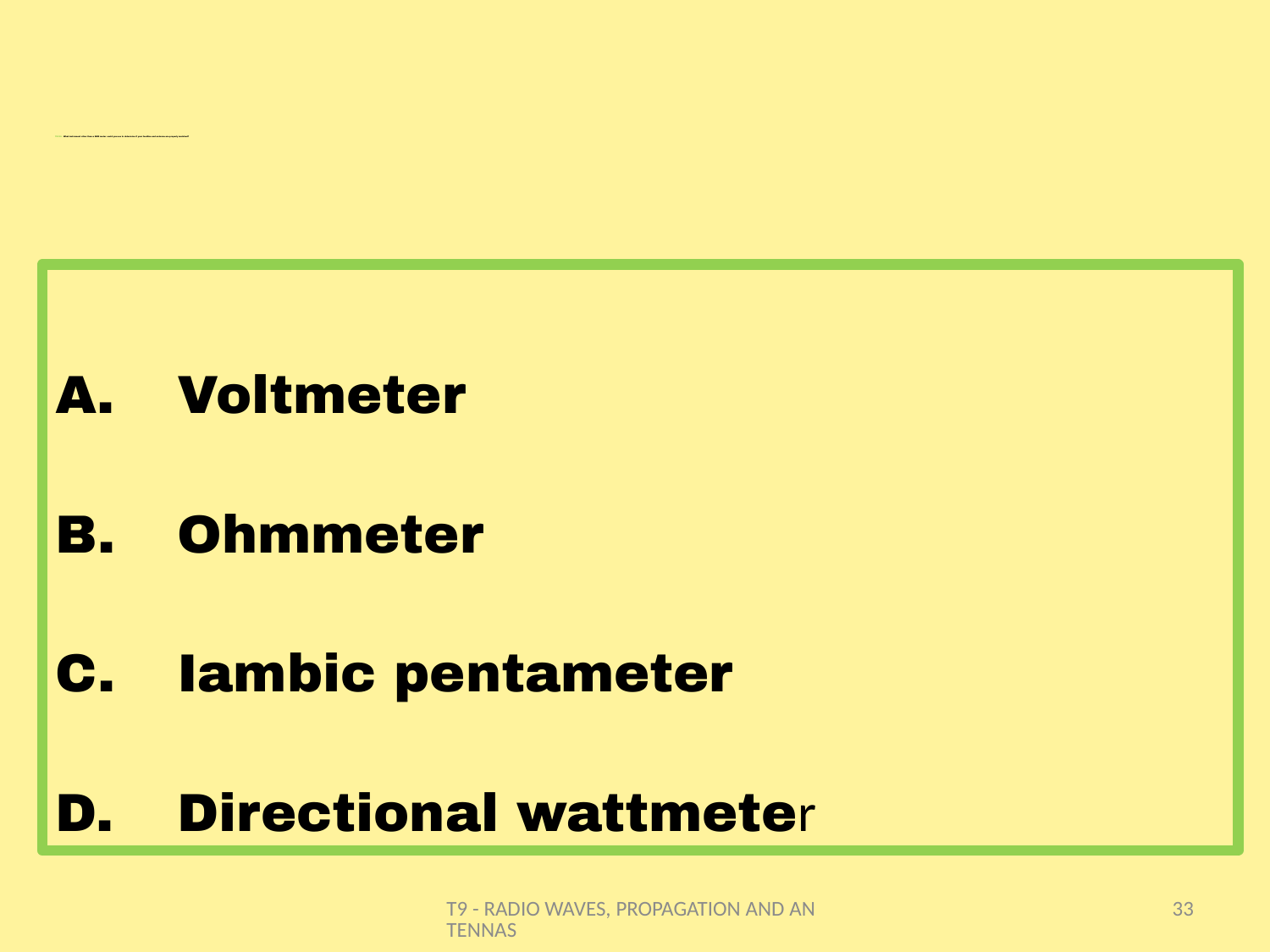

# T9C06 - What instrument other than a SWR meter could you use to determine if your feedline and antenna are properly matched?

Voltmeter
Ohmmeter
Iambic pentameter
Directional wattmeter
T9 - RADIO WAVES, PROPAGATION AND ANTENNAS
33